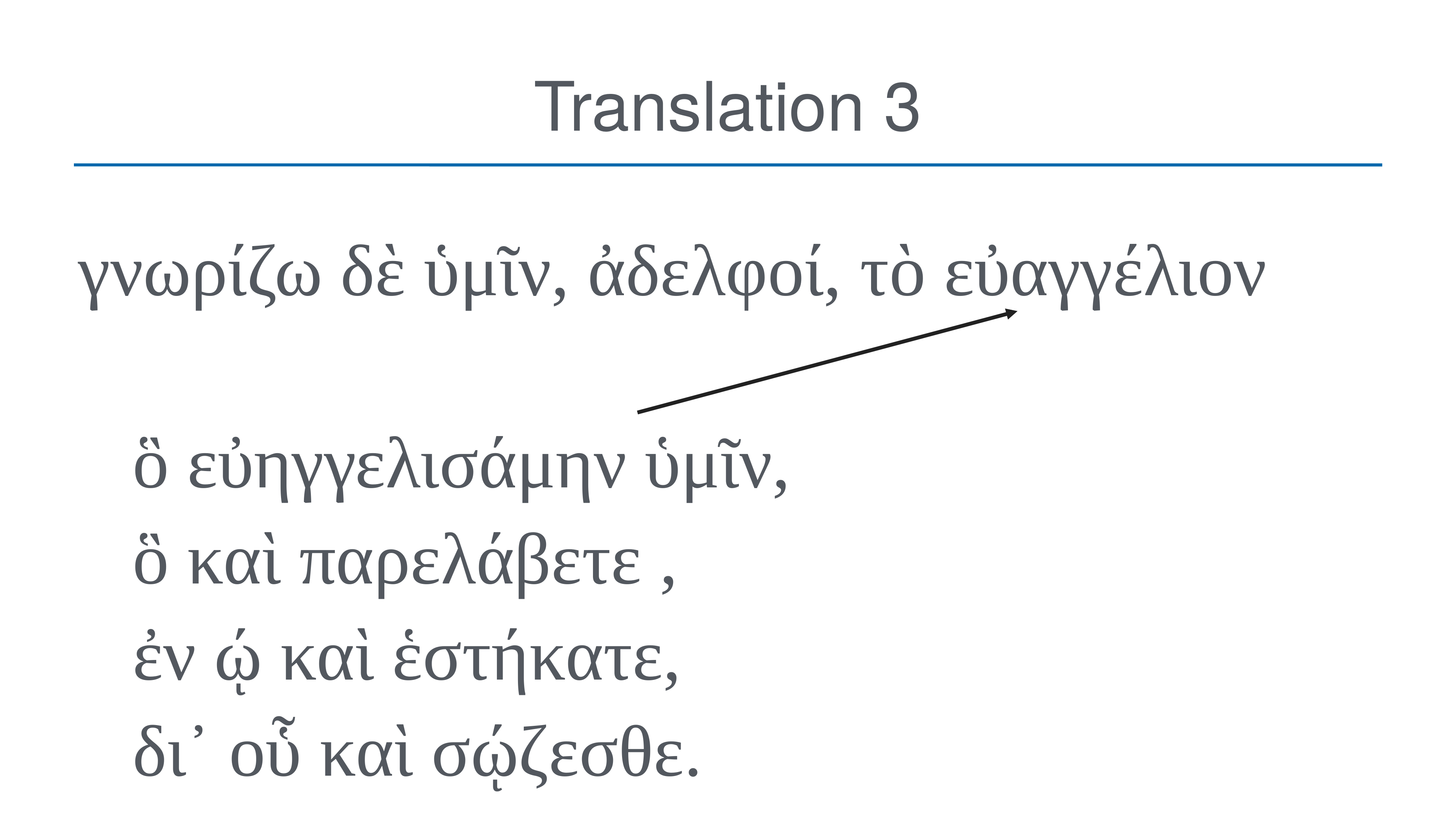

# Translation 3
γνωρίζω δὲ ὑμῖν, ἀδελφοί, τὸ εὐαγγέλιον

	ὃ εὐηγγελισάμην ὑμῖν,
	ὃ καὶ παρελάβετε ,
	ἐν ῴ καὶ ἑστήκατε,
	δι᾽ οὗ καὶ σῴζεσθε.